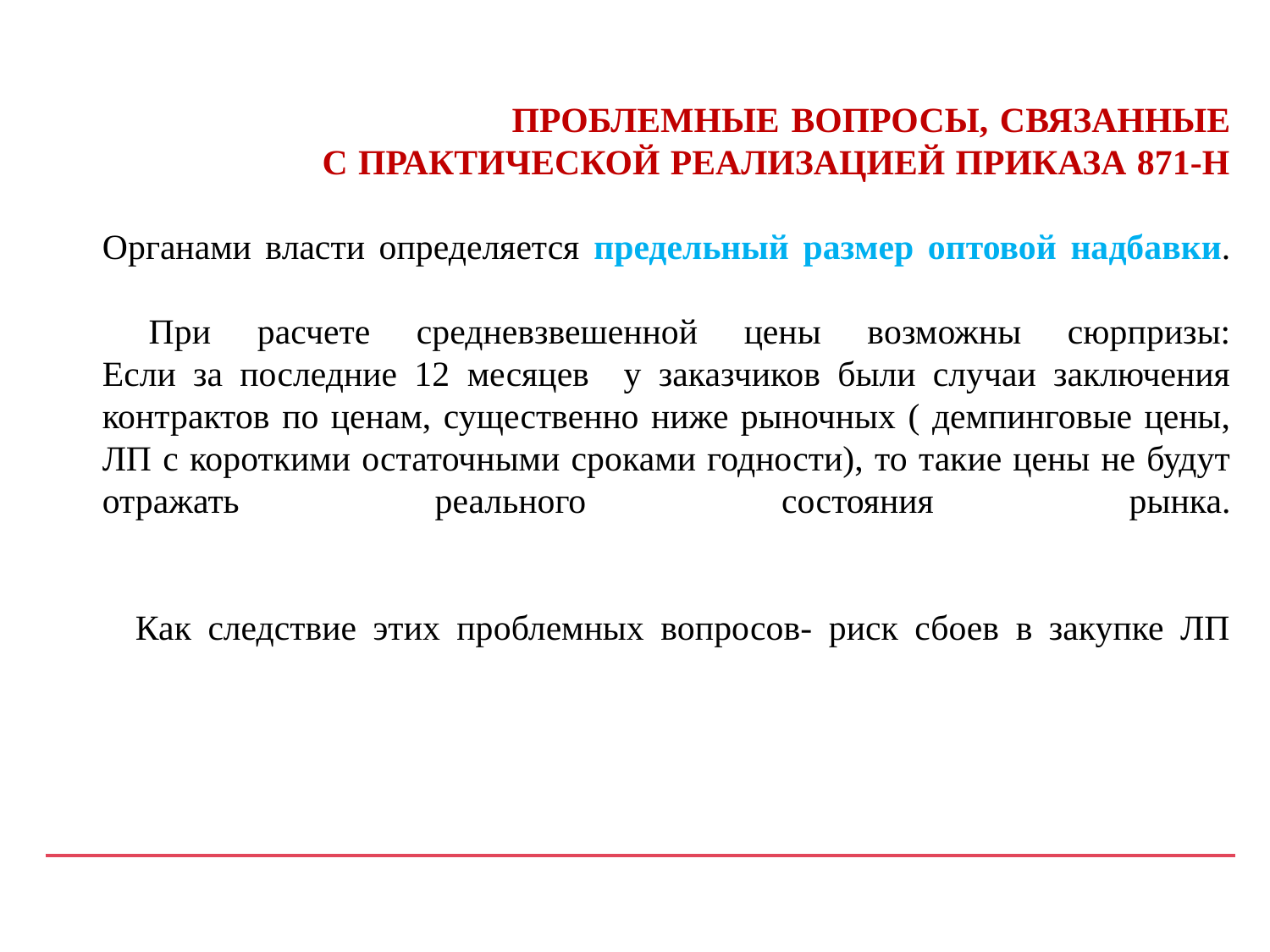

# ПРОБЛЕМНЫЕ ВОПРОСЫ, СВЯЗАННЫЕ С ПРАКТИЧЕСКОЙ РЕАЛИЗАЦИЕЙ ПРИКАЗА 871-Н Органами власти определяется предельный размер оптовой надбавки. При расчете средневзвешенной цены возможны сюрпризы: Если за последние 12 месяцев  у заказчиков были случаи заключения контрактов по ценам, существенно ниже рыночных ( демпинговые цены, ЛП с короткими остаточными сроками годности), то такие цены не будут отражать реального состояния рынка. Как следствие этих проблемных вопросов- риск сбоев в закупке ЛП